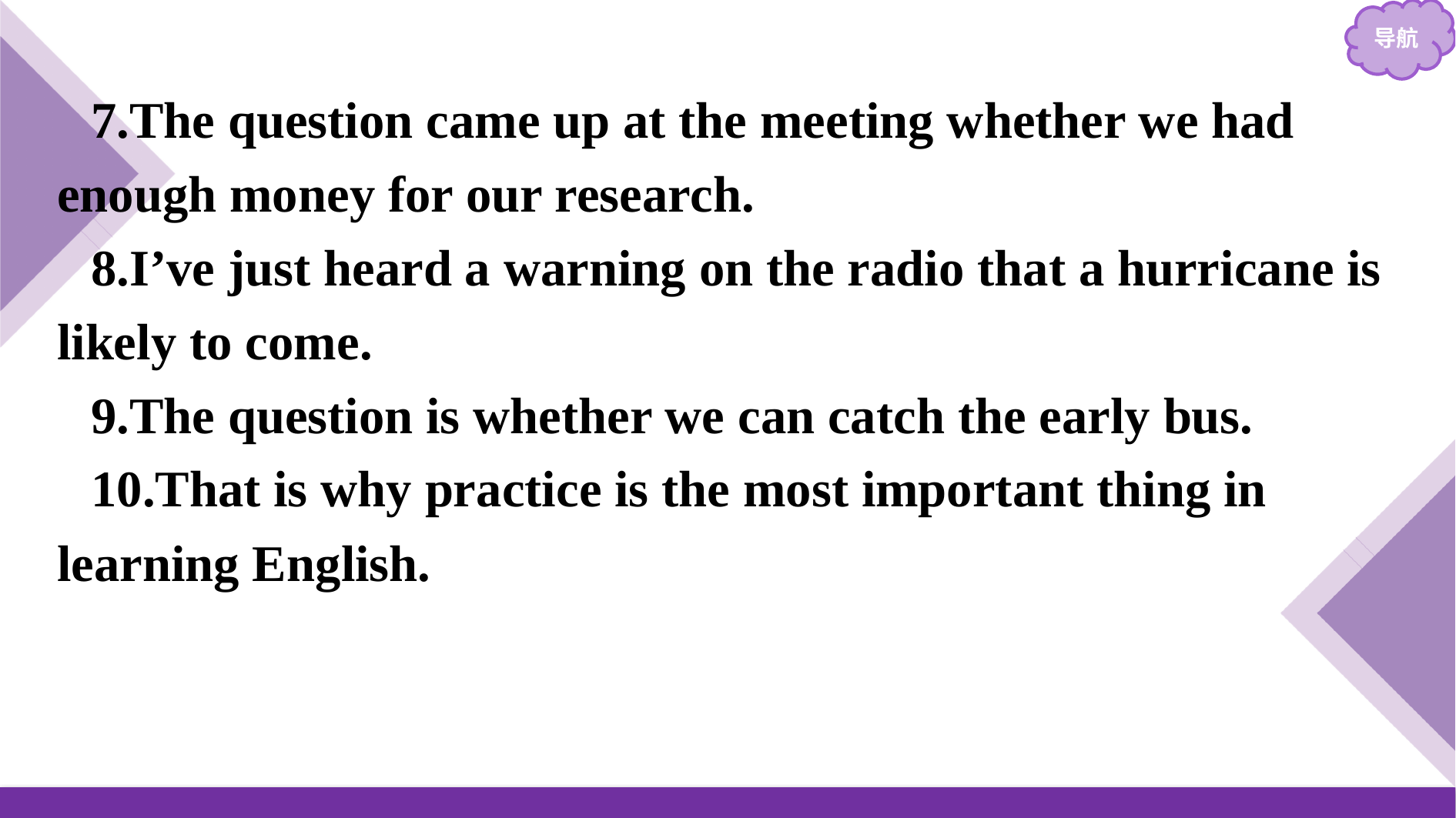

7.The question came up at the meeting whether we had enough money for our research.
8.I’ve just heard a warning on the radio that a hurricane is likely to come.
9.The question is whether we can catch the early bus.
10.That is why practice is the most important thing in learning English.